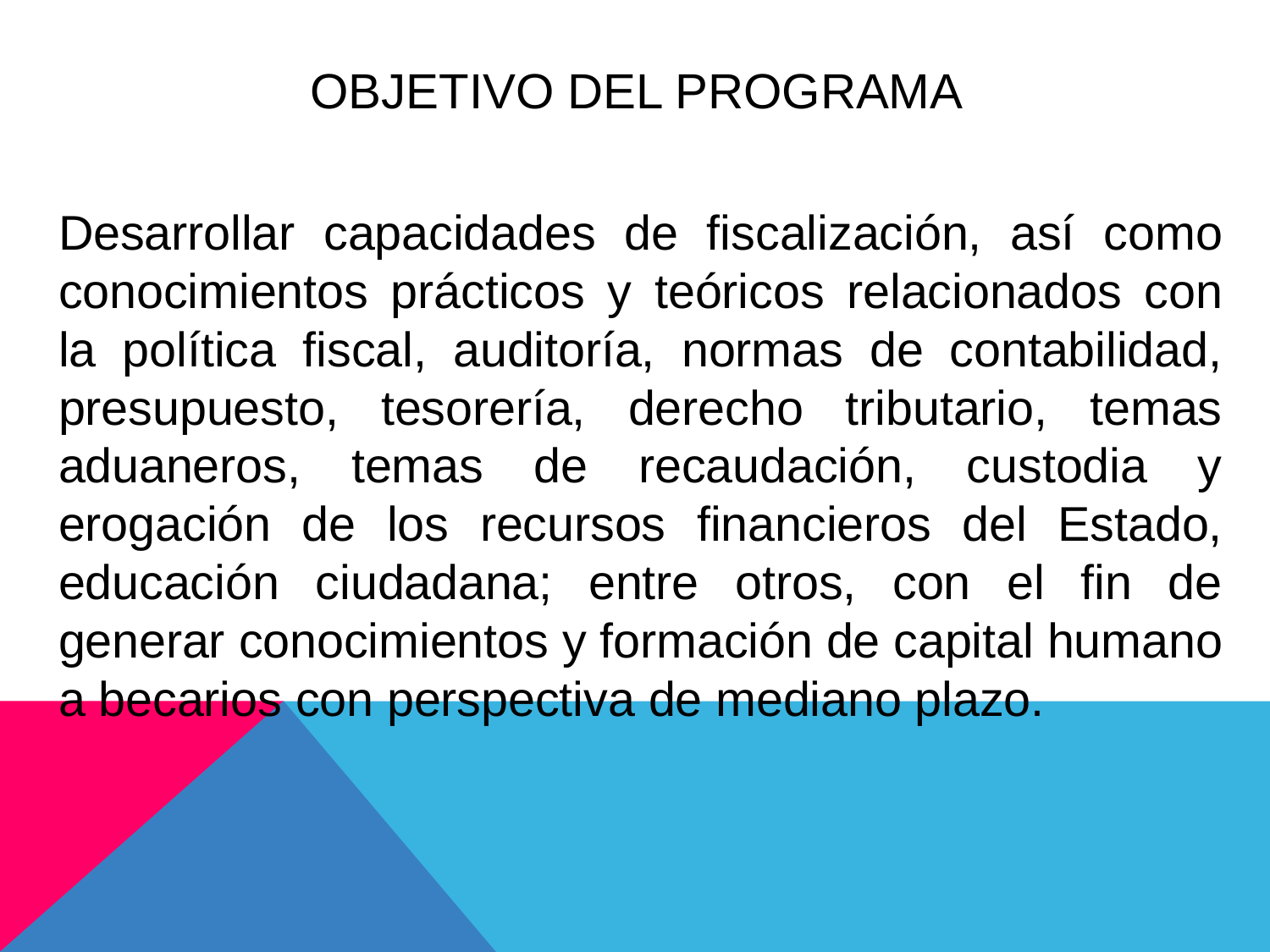

# Objetivo del programa

	Desarrollar capacidades de fiscalización, así como conocimientos prácticos y teóricos relacionados con la política fiscal, auditoría, normas de contabilidad, presupuesto, tesorería, derecho tributario, temas aduaneros, temas de recaudación, custodia y erogación de los recursos financieros del Estado, educación ciudadana; entre otros, con el fin de generar conocimientos y formación de capital humano a becarios con perspectiva de mediano plazo.